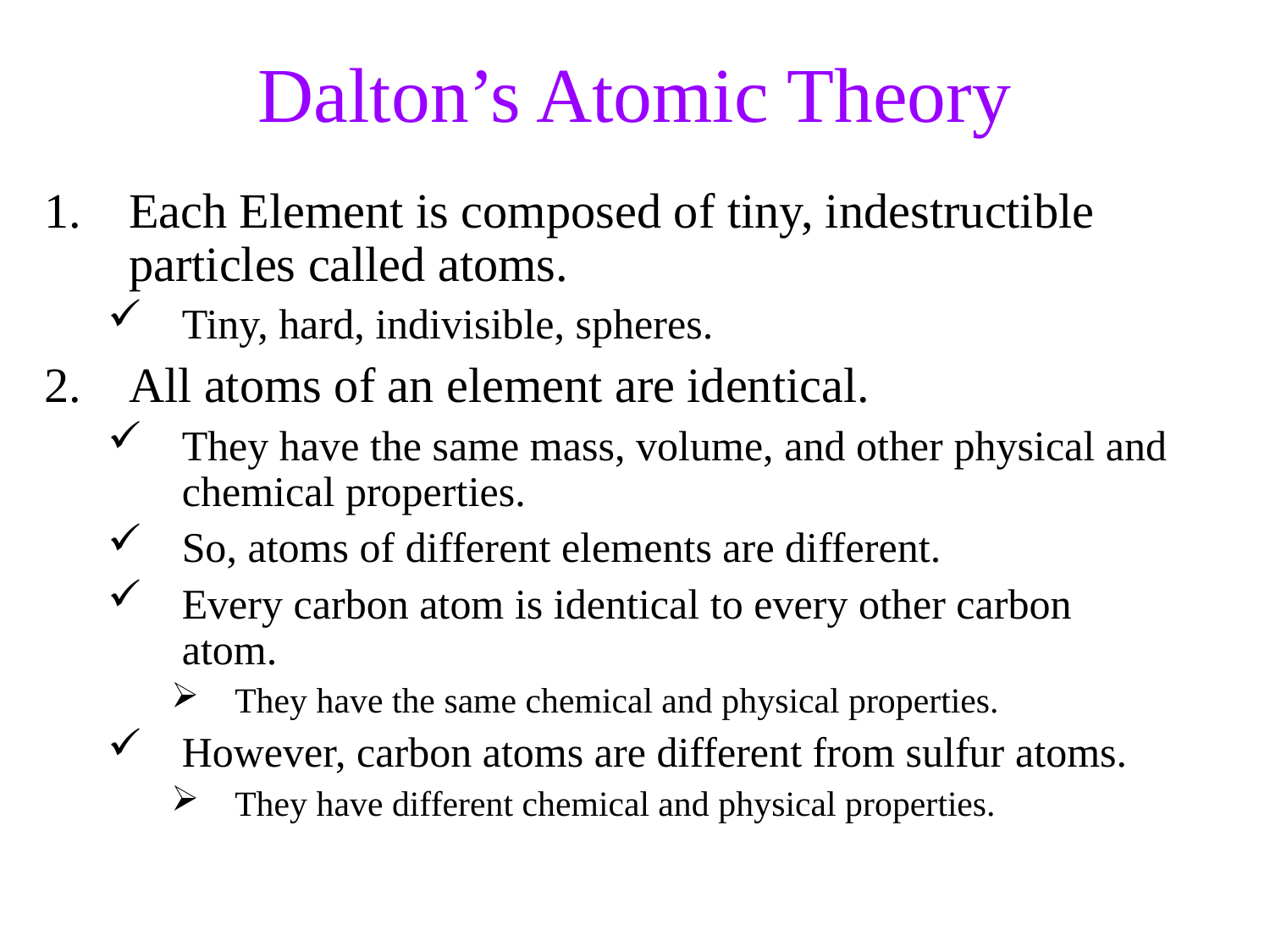

Dalton’s Atomic Theory
Each Element is composed of tiny, indestructible particles called atoms.
Tiny, hard, indivisible, spheres.
All atoms of an element are identical.
They have the same mass, volume, and other physical and chemical properties.
So, atoms of different elements are different.
Every carbon atom is identical to every other carbon atom.
They have the same chemical and physical properties.
However, carbon atoms are different from sulfur atoms.
They have different chemical and physical properties.